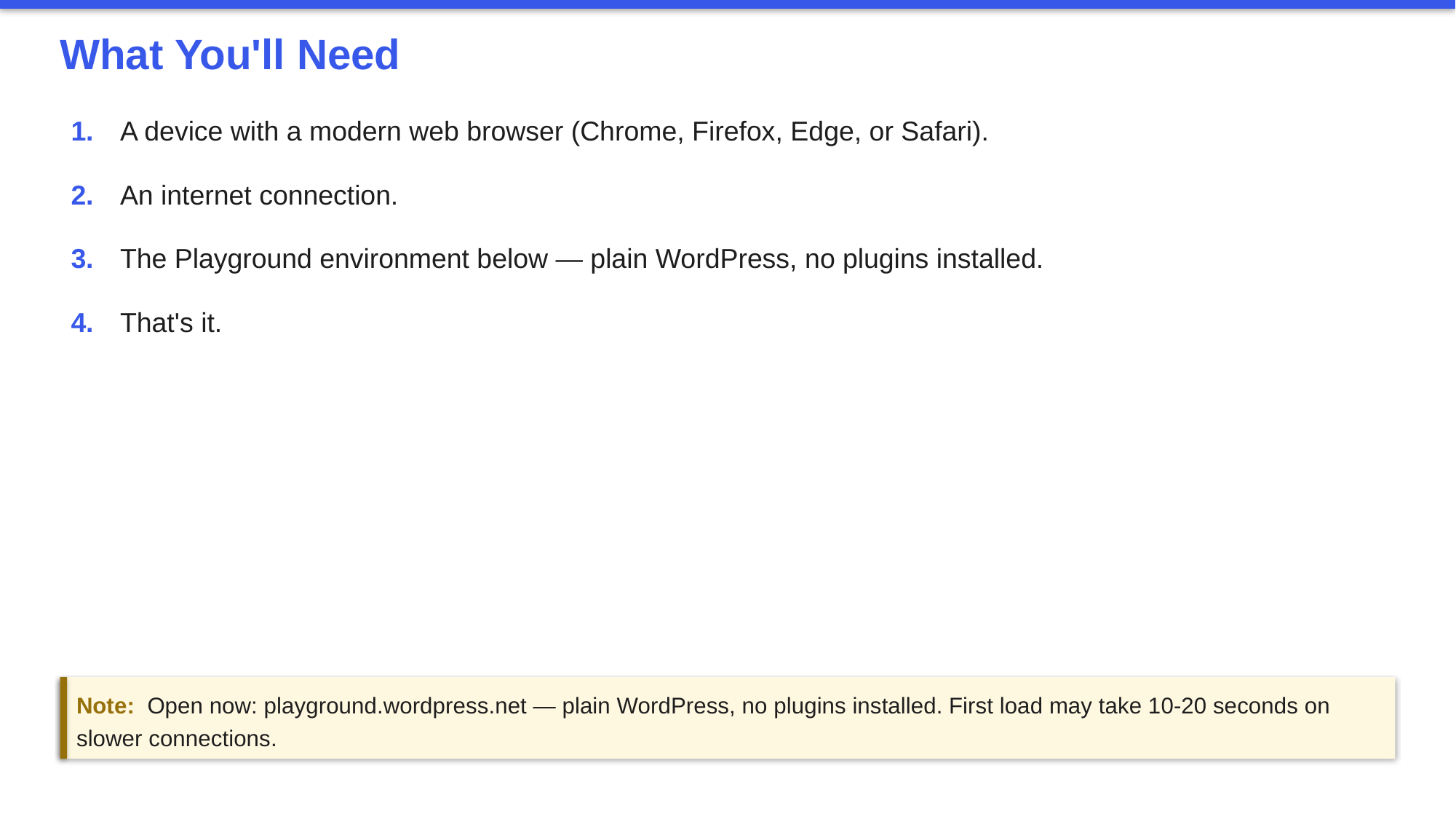

What You'll Need
1.	A device with a modern web browser (Chrome, Firefox, Edge, or Safari).
2.	An internet connection.
3.	The Playground environment below — plain WordPress, no plugins installed.
4.	That's it.

Note:  Open now: playground.wordpress.net — plain WordPress, no plugins installed. First load may take 10-20 seconds on slower connections.